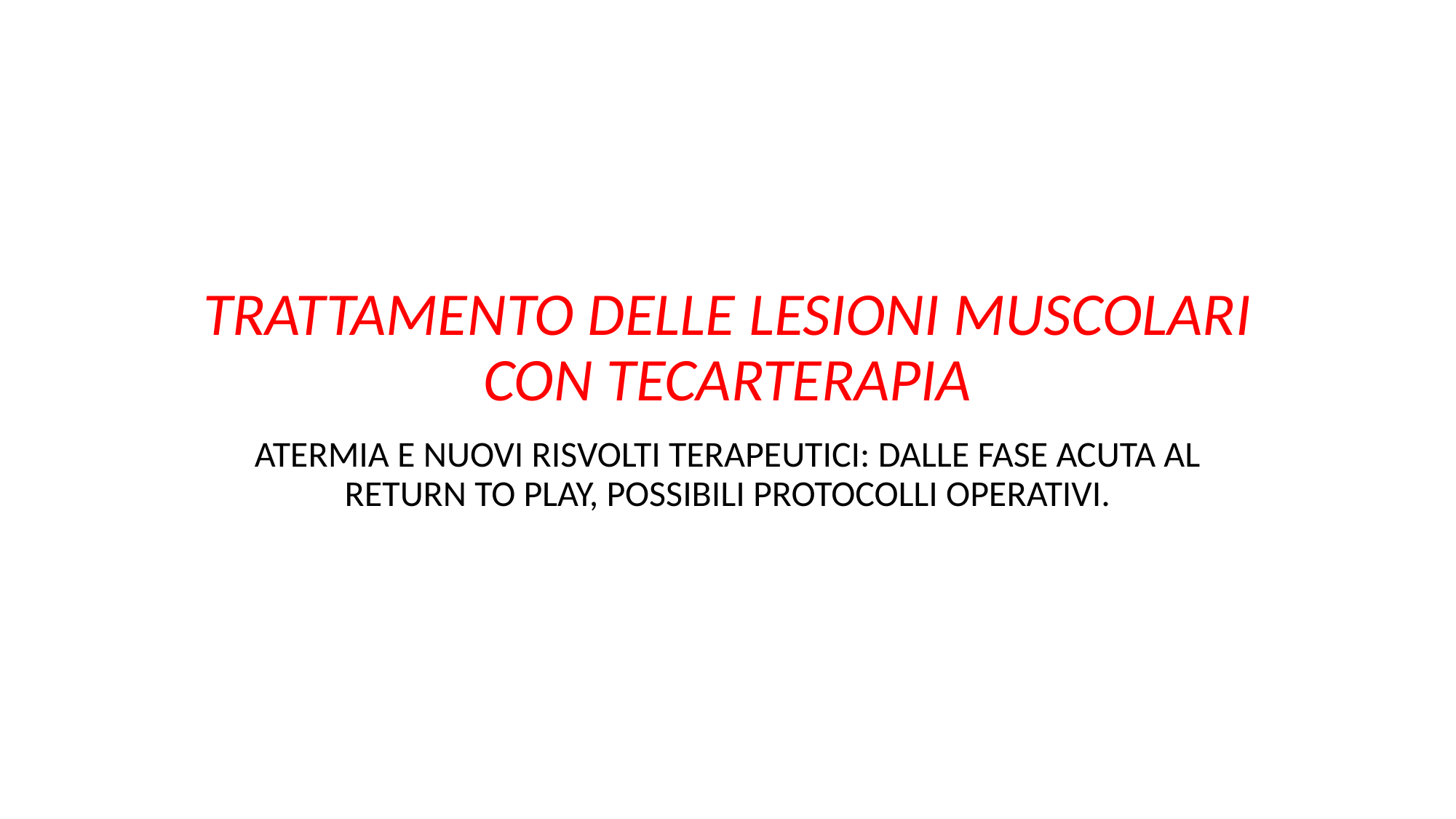

# TRATTAMENTO DELLE LESIONI MUSCOLARI CON TECARTERAPIA
ATERMIA E NUOVI RISVOLTI TERAPEUTICI: DALLE FASE ACUTA AL RETURN TO PLAY, POSSIBILI PROTOCOLLI OPERATIVI.